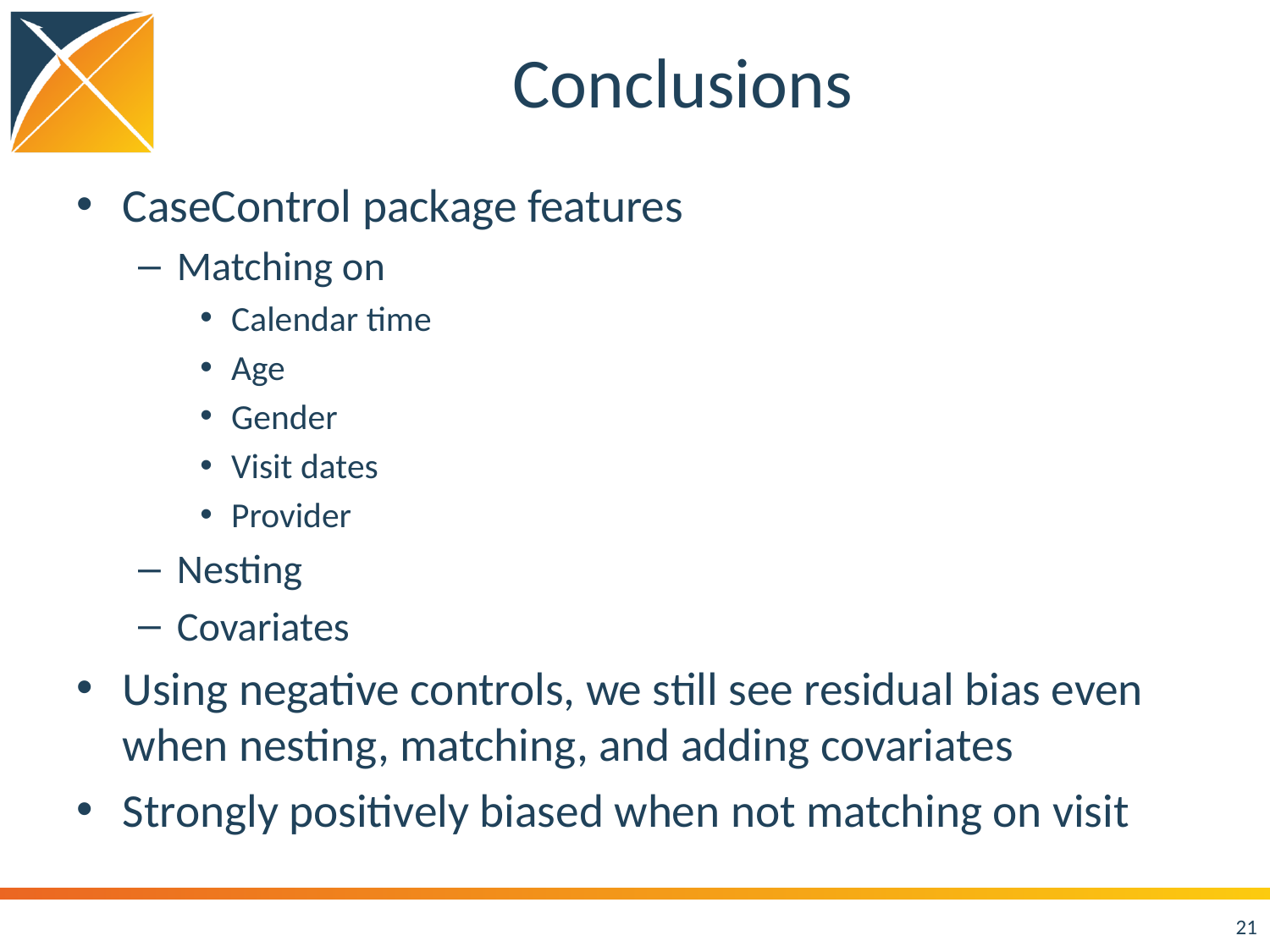

# Conclusions
CaseControl package features
Matching on
Calendar time
Age
Gender
Visit dates
Provider
Nesting
Covariates
Using negative controls, we still see residual bias even when nesting, matching, and adding covariates
Strongly positively biased when not matching on visit

21